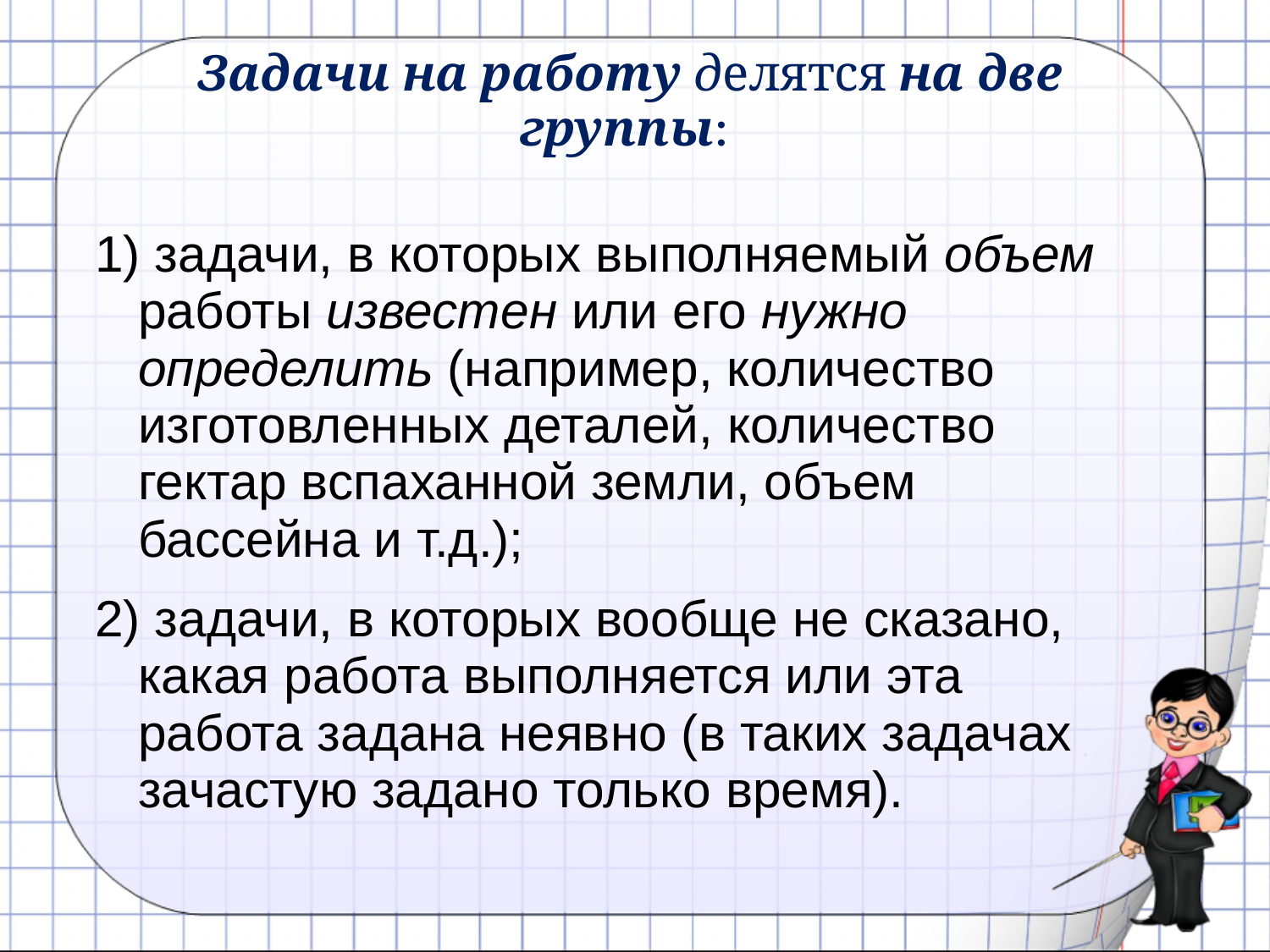

# Задачи на работу делятся на две группы:
1) задачи, в которых выполняемый объем работы известен или его нужно определить (например, количество изготовленных деталей, количество гектар вспаханной земли, объем бассейна и т.д.);
2) задачи, в которых вообще не сказано, какая работа выполняется или эта работа задана неявно (в таких задачах зачастую задано только время).